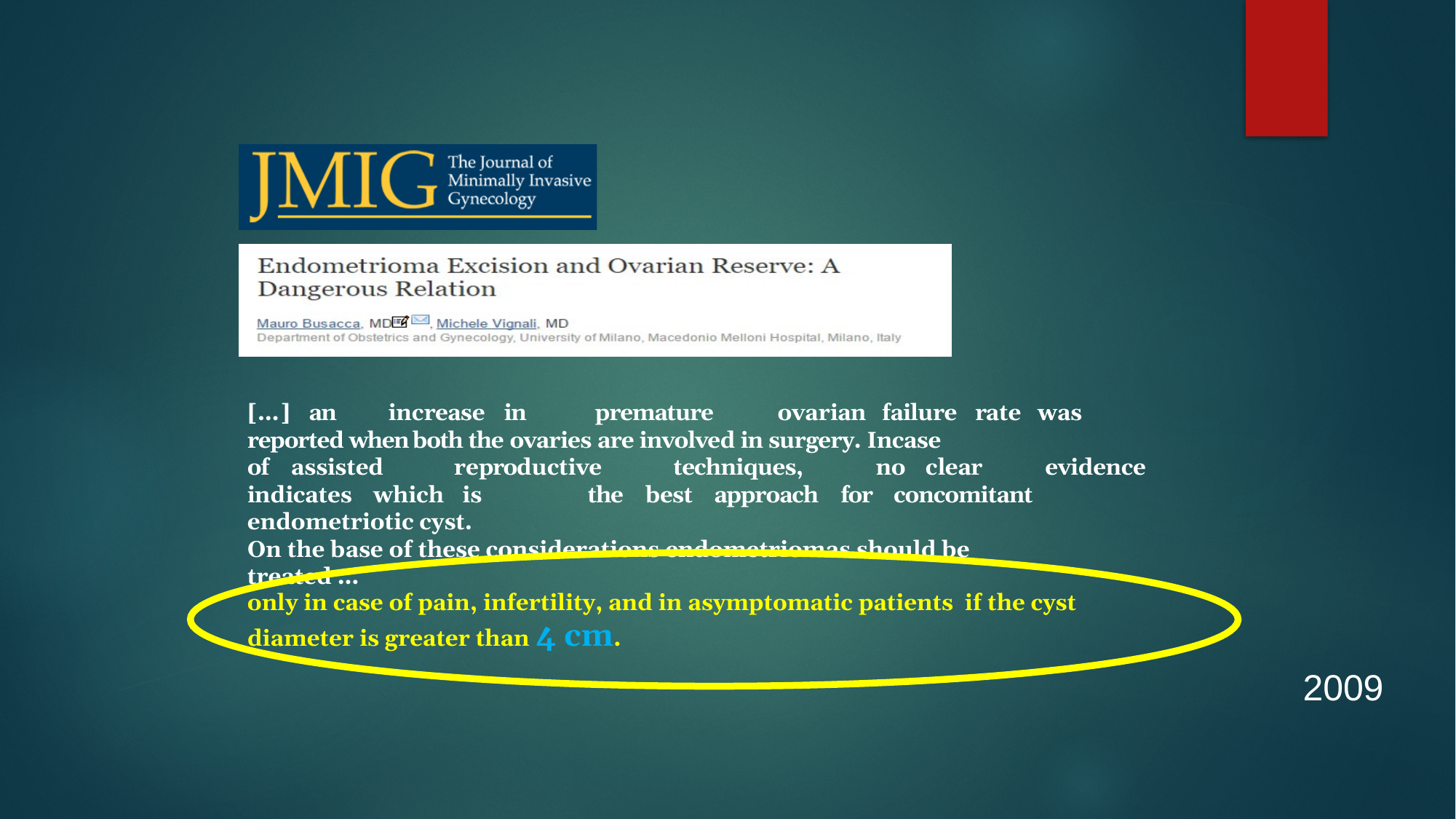

[…]	an
increase	in
premature
ovarian	failure	rate	was
reported when both the ovaries are involved in surgery. Incase
of	assisted
reproductive
techniques,
no	clear
evidence
indicates	which	is
the	best	approach	for	concomitant
endometriotic cyst.
On the base of these considerations endometriomas should be
treated …
only in case of pain, infertility, and in asymptomatic patients  if the cyst diameter is greater than 4 cm.

2009